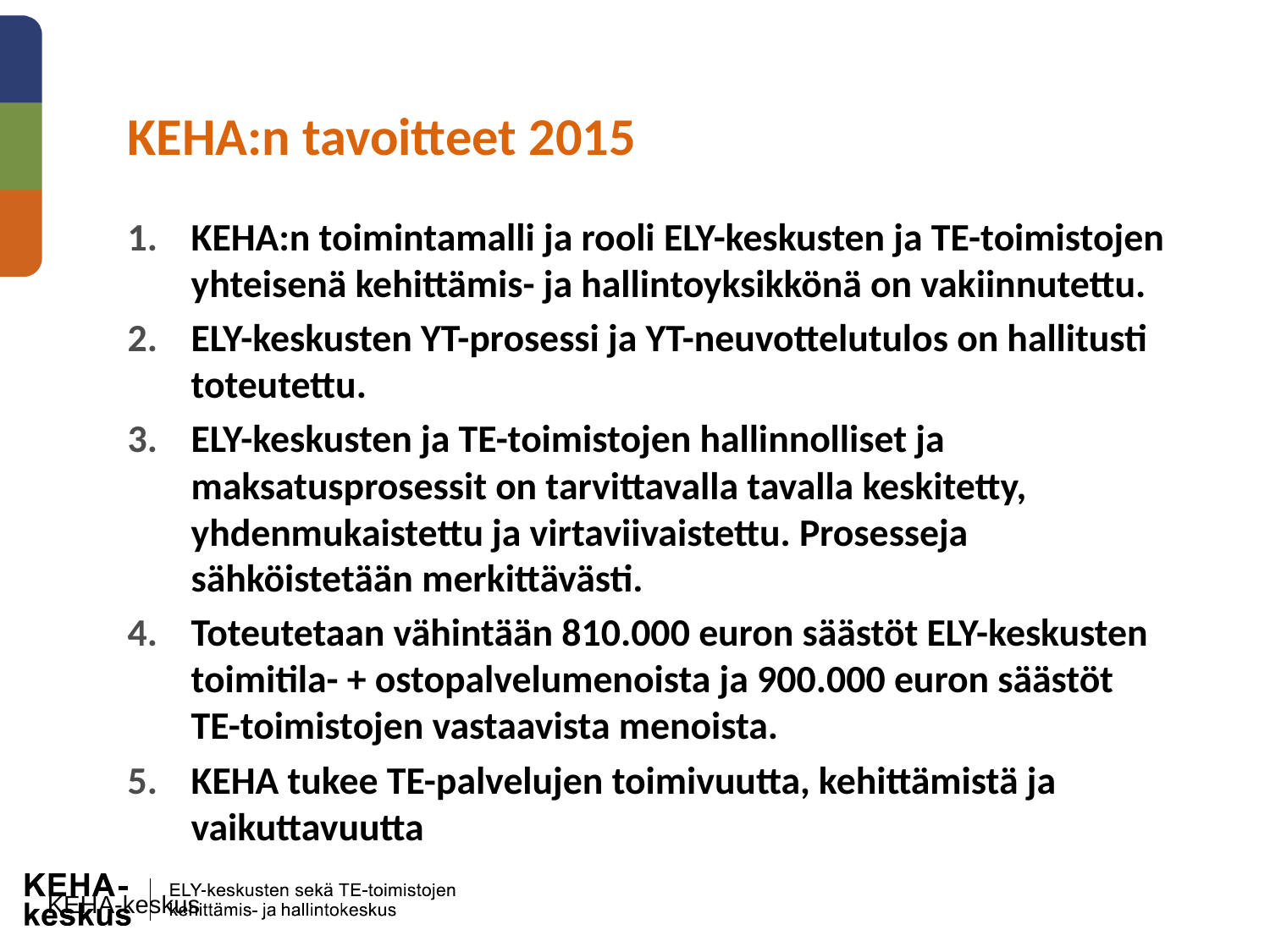

# KEHA:n tavoitteet 2015
KEHA:n toimintamalli ja rooli ELY-keskusten ja TE-toimistojen yhteisenä kehittämis- ja hallintoyksikkönä on vakiinnutettu.
ELY-keskusten YT-prosessi ja YT-neuvottelutulos on hallitusti toteutettu.
ELY-keskusten ja TE-toimistojen hallinnolliset ja maksatusprosessit on tarvittavalla tavalla keskitetty, yhdenmukaistettu ja virtaviivaistettu. Prosesseja sähköistetään merkittävästi.
Toteutetaan vähintään 810.000 euron säästöt ELY-keskusten toimitila- + ostopalvelumenoista ja 900.000 euron säästöt
TE-toimistojen vastaavista menoista.
KEHA tukee TE-palvelujen toimivuutta, kehittämistä ja vaikuttavuutta

KEHA-keskus